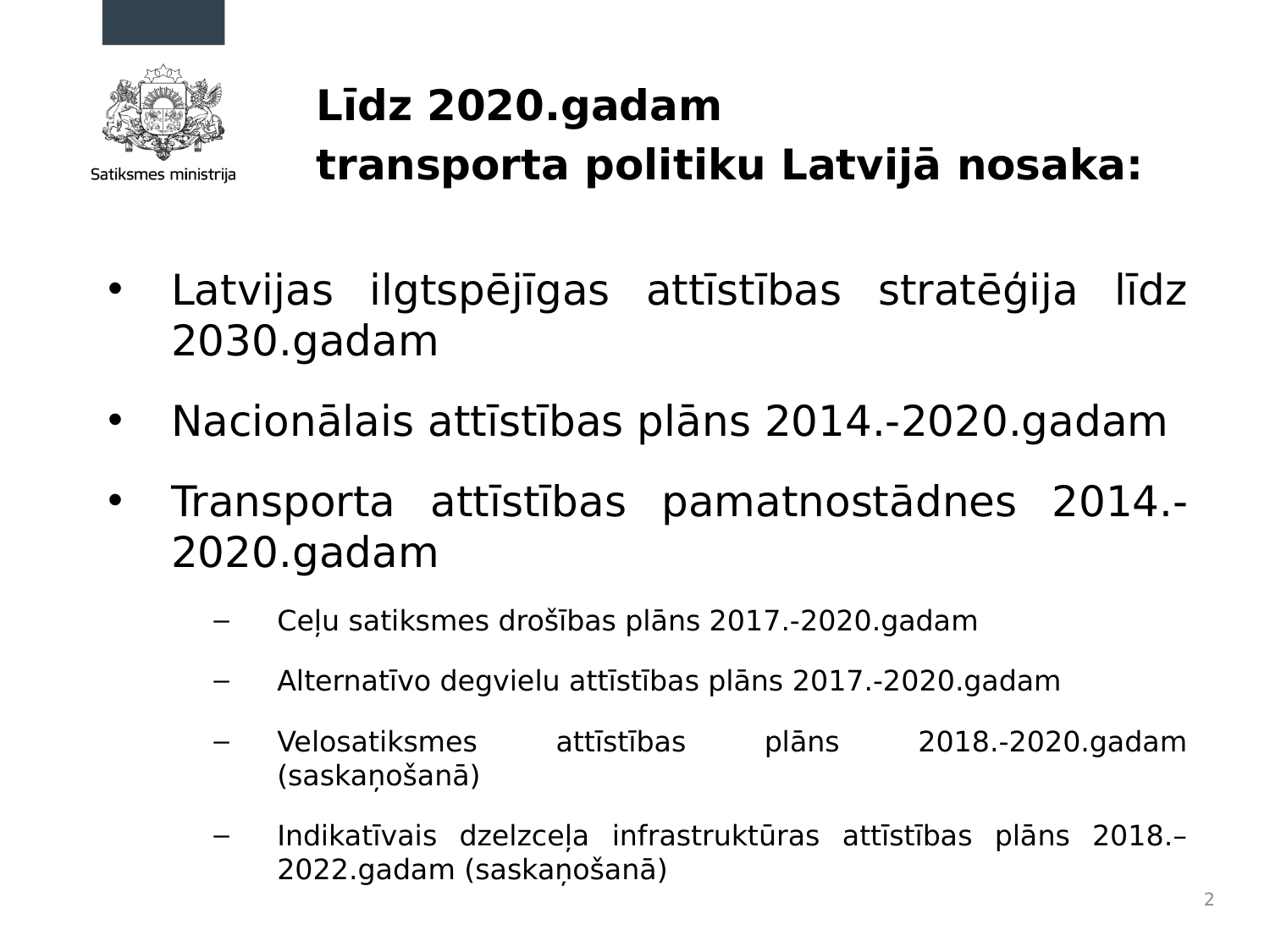

Līdz 2020.gadam
transporta politiku Latvijā nosaka:

Latvijas ilgtspējīgas attīstības stratēģija līdz 2030.gadam
Nacionālais attīstības plāns 2014.-2020.gadam
Transporta attīstības pamatnostādnes 2014.-2020.gadam
Ceļu satiksmes drošības plāns 2017.-2020.gadam
Alternatīvo degvielu attīstības plāns 2017.-2020.gadam
Velosatiksmes attīstības plāns 2018.-2020.gadam (saskaņošanā)
Indikatīvais dzelzceļa infrastruktūras attīstības plāns 2018.–2022.gadam (saskaņošanā)
2